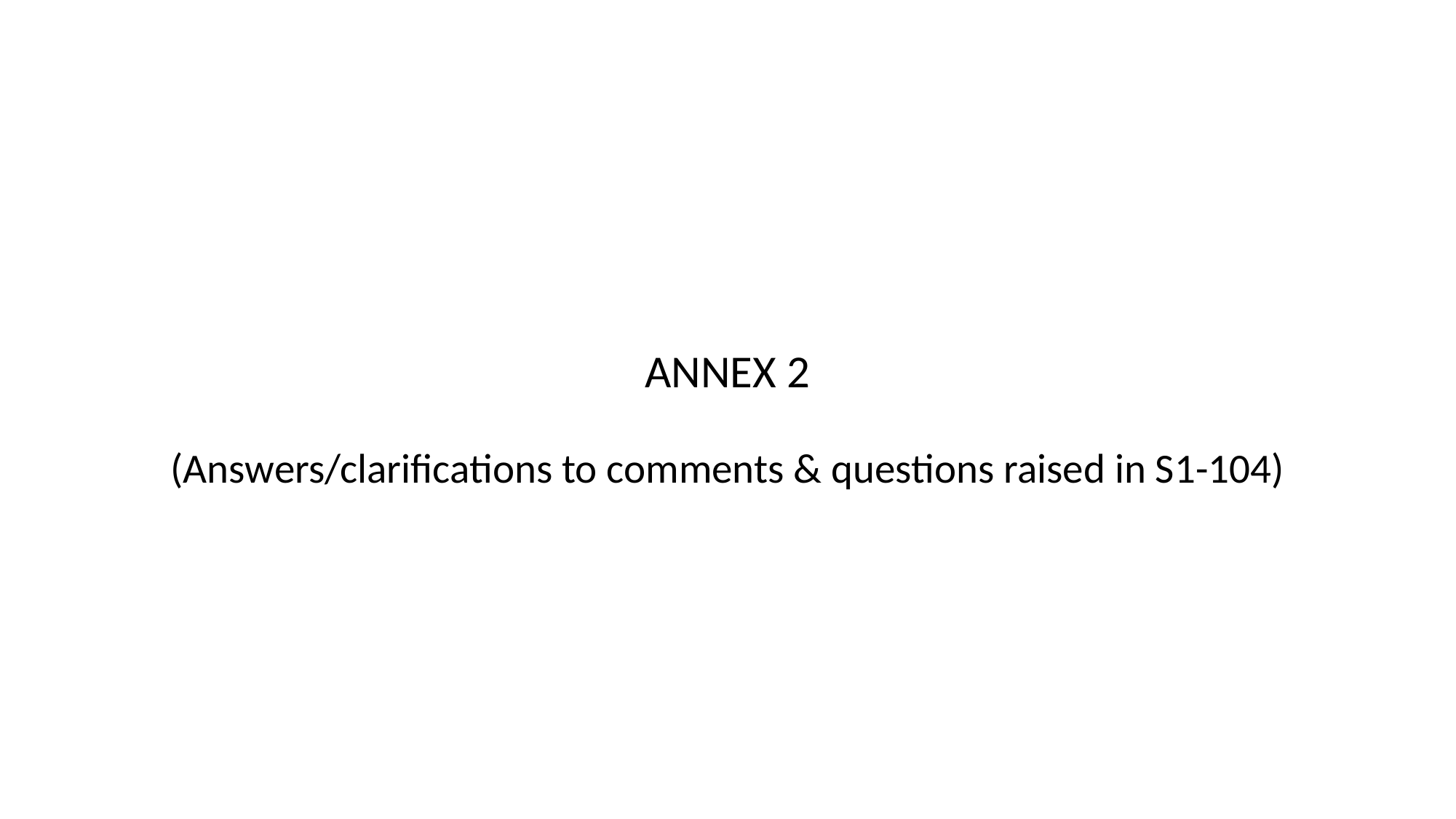

# ANNEX 2 (Answers/clarifications to comments & questions raised in S1-104)